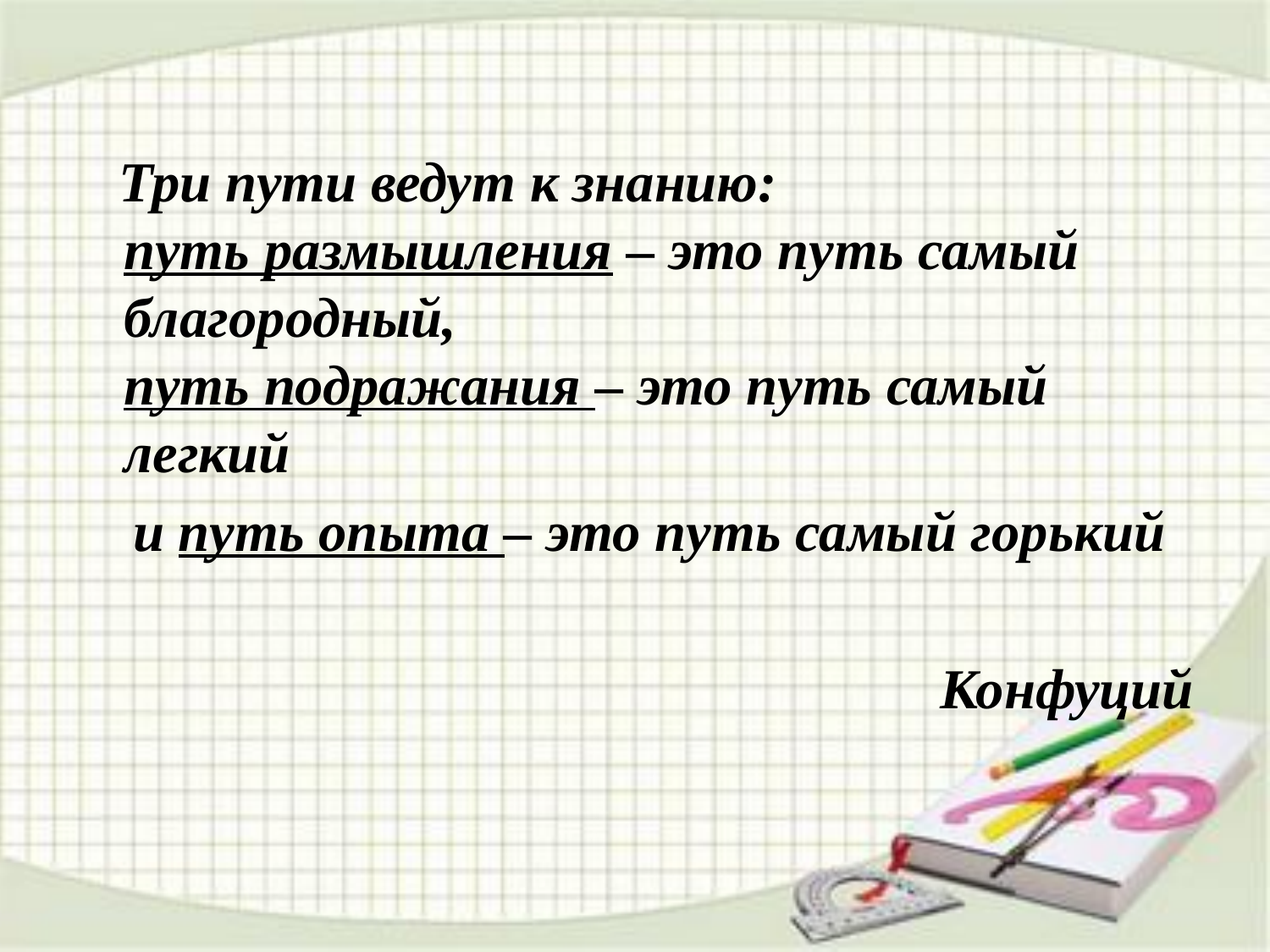

#
   Три пути ведут к знанию:
путь размышления – это путь самый благородный, 
путь подражания – это путь самый легкий
    и путь опыта – это путь самый горький

Конфуций